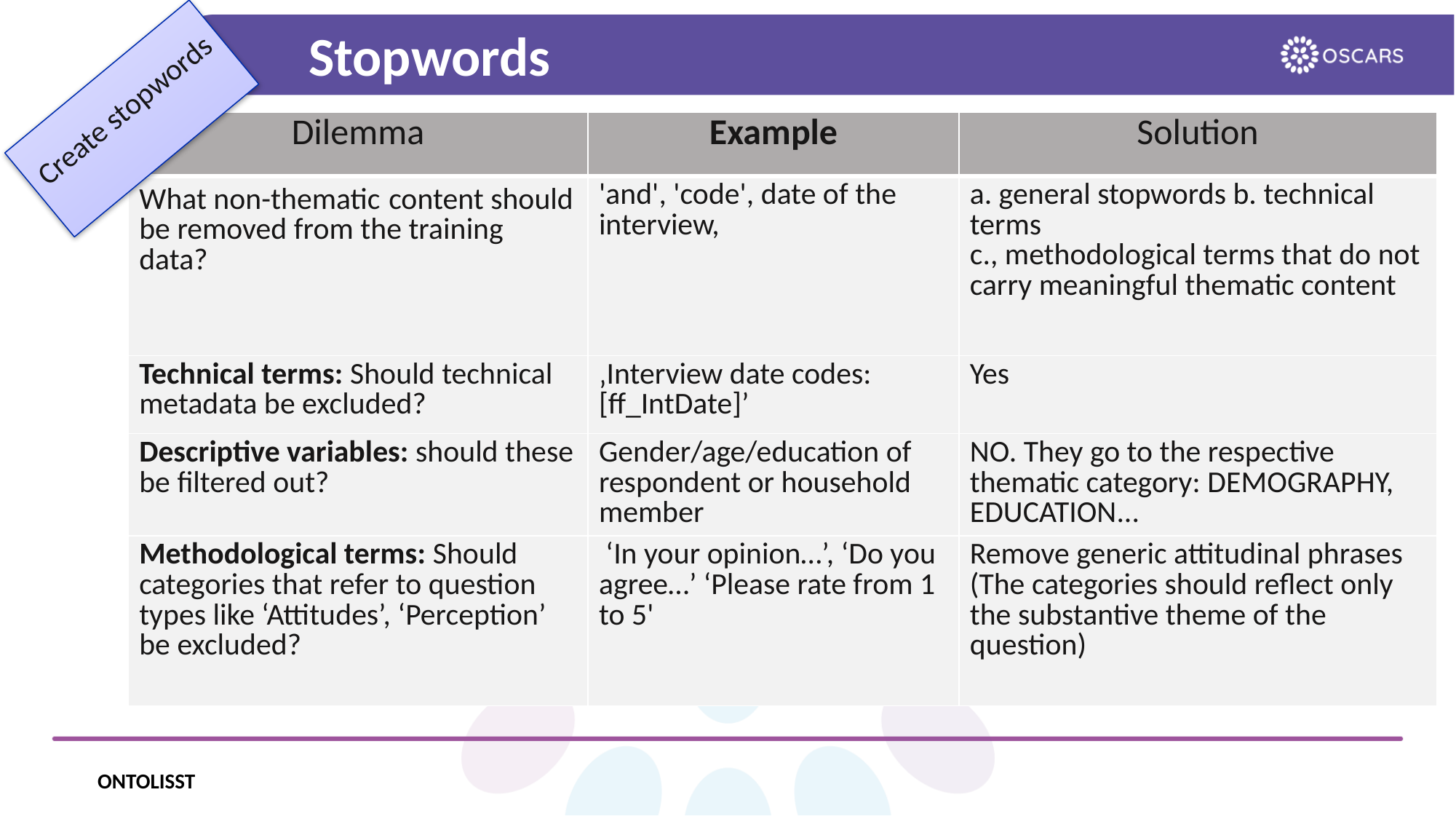

# Stopwords
Create stopwords

| Dilemma | Example | Solution |
| --- | --- | --- |
| What non-thematic content should be removed from the training data? | 'and', 'code', date of the interview, | a. general stopwords b. technical terms c., methodological terms that do not carry meaningful thematic content |
| Technical terms: Should technical metadata be excluded? | ‚Interview date codes: [ff\_IntDate]’ | Yes |
| Descriptive variables: should these be filtered out? | Gender/age/education of respondent or household member | NO. They go to the respective thematic category: DEMOGRAPHY, EDUCATION... |
| Methodological terms: Should categories that refer to question types like ‘Attitudes’, ‘Perception’ be excluded? | ‘In your opinion…’, ‘Do you agree…’ ‘Please rate from 1 to 5' | Remove generic attitudinal phrases (The categories should reflect only the substantive theme of the question) |
ONTOLISST